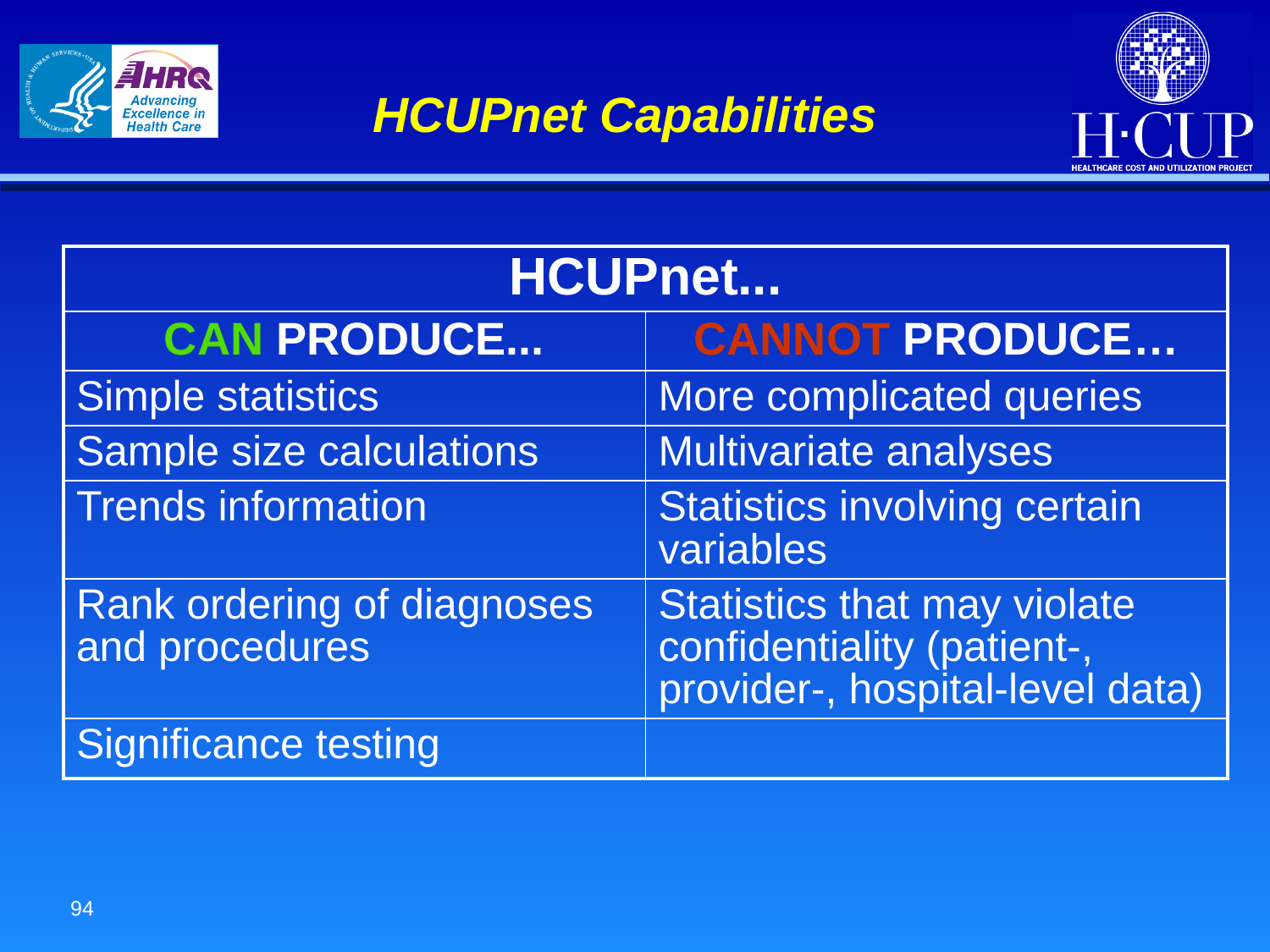

# HCUPnet Capabilities

| HCUPnet... |  |
| --- | --- |
| CAN PRODUCE... | CANNOT PRODUCE… |
| Simple statistics | More complicated queries |
| Sample size calculations | Multivariate analyses |
| Trends information | Statistics involving certain variables |
| Rank ordering of diagnoses and procedures | Statistics that may violate confidentiality (patient-, provider-, hospital-level data) |
| Significance testing |  |
94